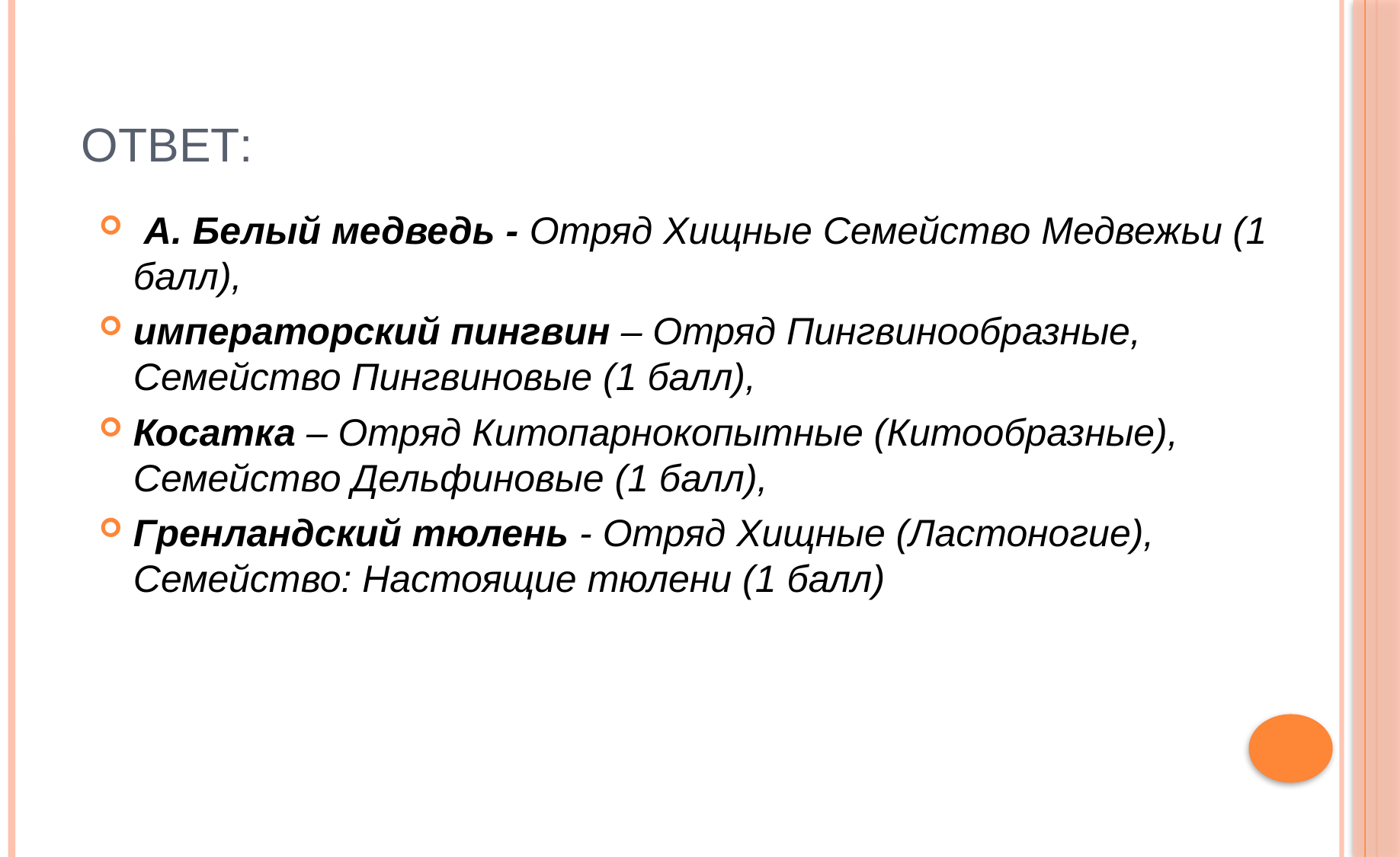

# Ответ:
 А. Белый медведь - Отряд Хищные Семейство Медвежьи (1 балл),
императорский пингвин – Отряд Пингвинообразные, Семейство Пингвиновые (1 балл),
Косатка – Отряд Китопарнокопытные (Китообразные), Семейство Дельфиновые (1 балл),
Гренландский тюлень - Отряд Хищные (Ластоногие), Семейство: Настоящие тюлени (1 балл)